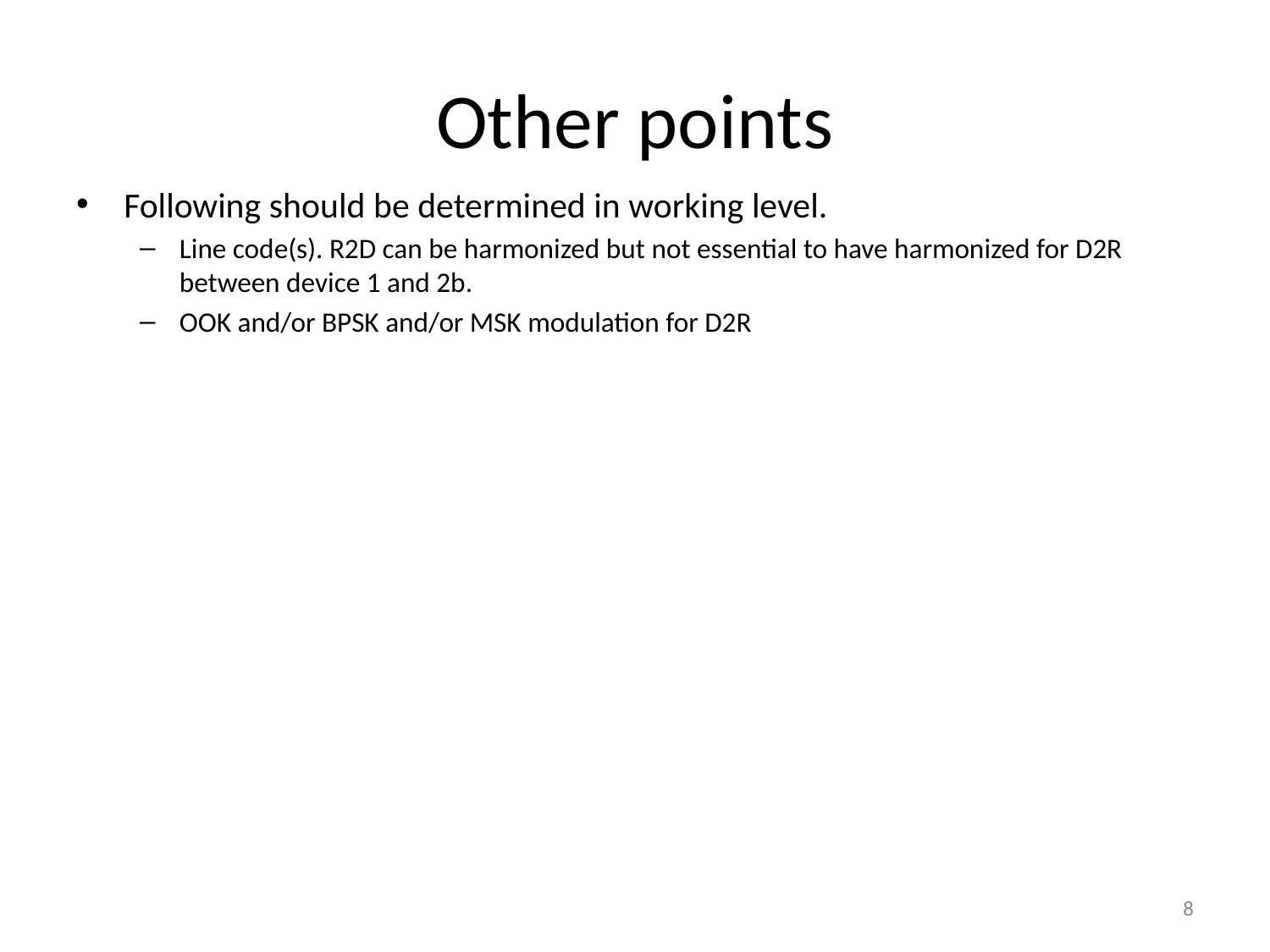

# Other points
Following should be determined in working level.
Line code(s). R2D can be harmonized but not essential to have harmonized for D2R between device 1 and 2b.
OOK and/or BPSK and/or MSK modulation for D2R

8